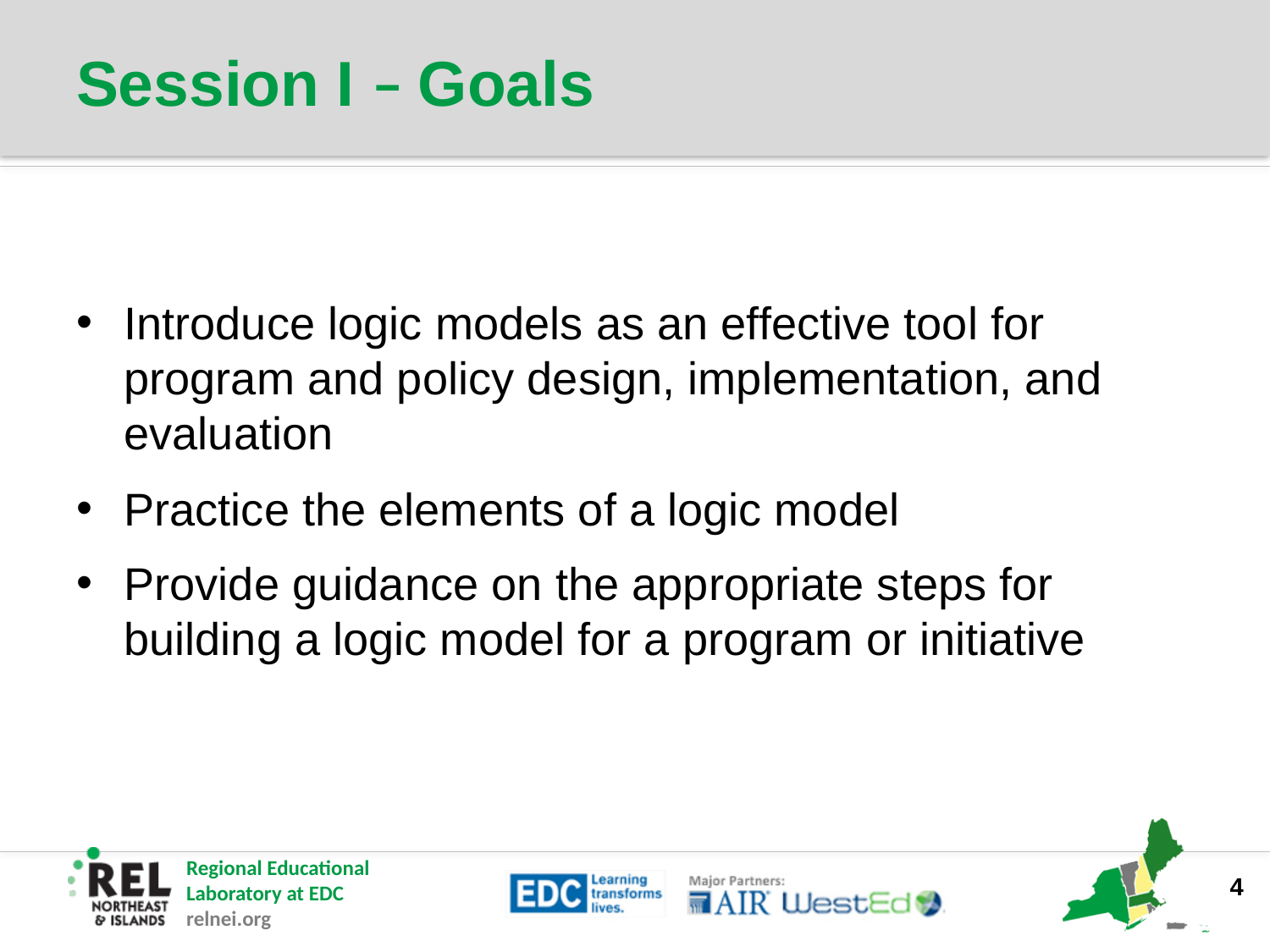

# Session I – Goals
Introduce logic models as an effective tool for program and policy design, implementation, and evaluation
Practice the elements of a logic model
Provide guidance on the appropriate steps for building a logic model for a program or initiative
4